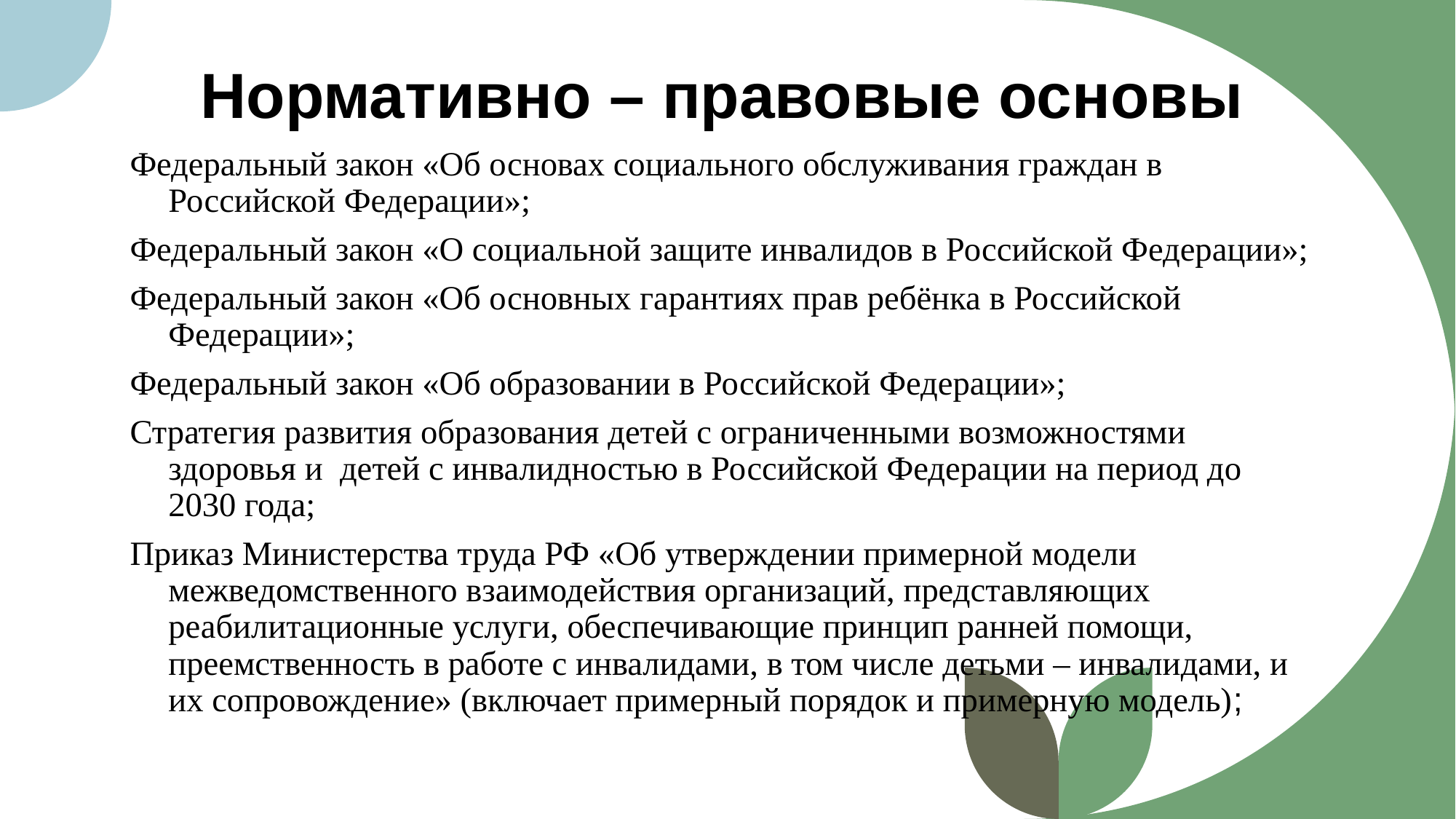

# Нормативно – правовые основы
Федеральный закон «Об основах социального обслуживания граждан в Российской Федерации»;
Федеральный закон «О социальной защите инвалидов в Российской Федерации»;
Федеральный закон «Об основных гарантиях прав ребёнка в Российской Федерации»;
Федеральный закон «Об образовании в Российской Федерации»;
Стратегия развития образования детей с ограниченными возможностями здоровья и  детей с инвалидностью в Российской Федерации на период до 2030 года;
Приказ Министерства труда РФ «Об утверждении примерной модели межведомственного взаимодействия организаций, представляющих реабилитационные услуги, обеспечивающие принцип ранней помощи, преемственность в работе с инвалидами, в том числе детьми – инвалидами, и их сопровождение» (включает примерный порядок и примерную модель);